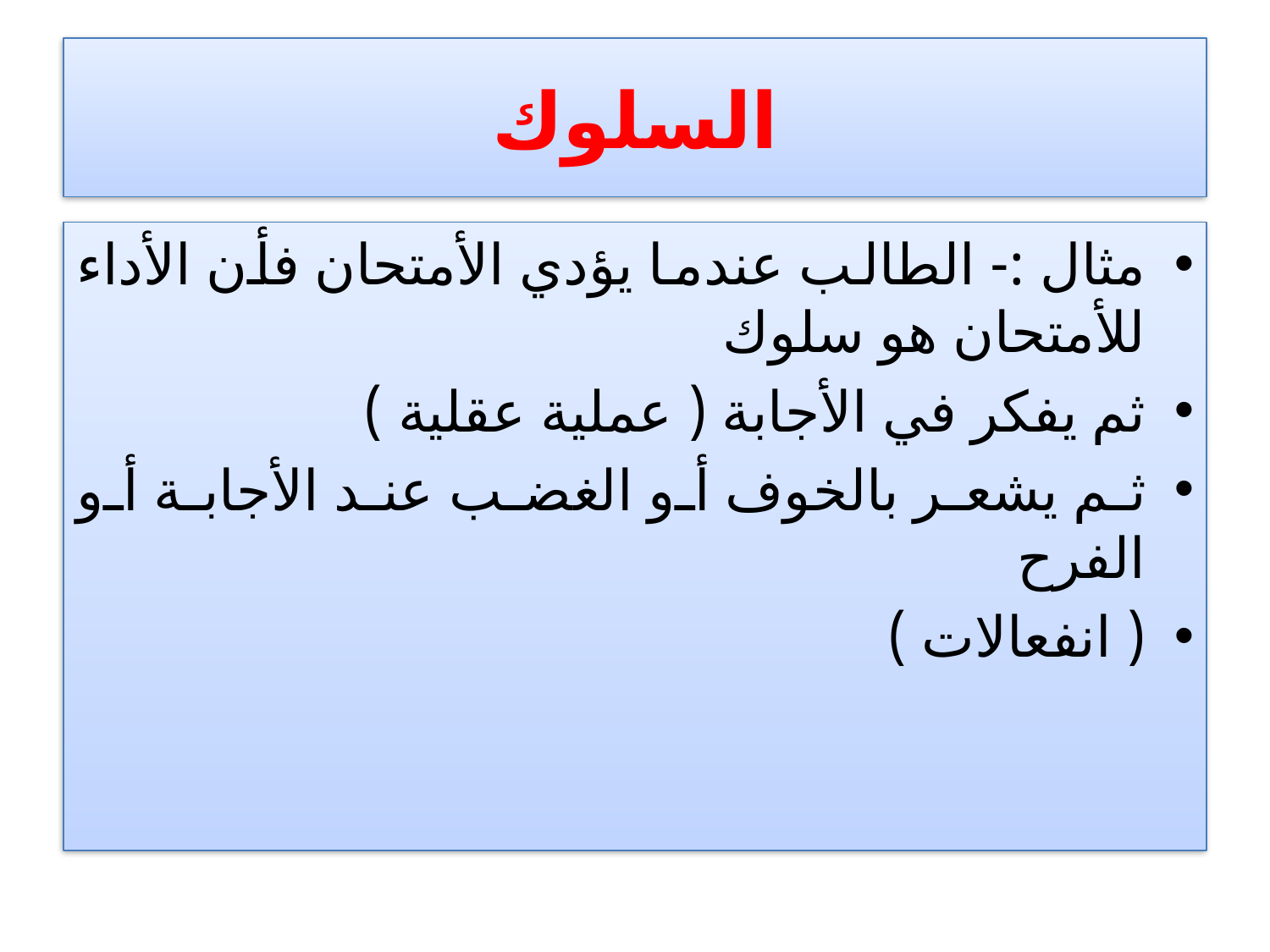

# السلوك
مثال :- الطالب عندما يؤدي الأمتحان فأن الأداء للأمتحان هو سلوك
ثم يفكر في الأجابة ( عملية عقلية )
ثم يشعر بالخوف أو الغضب عند الأجابة أو الفرح
( انفعالات )